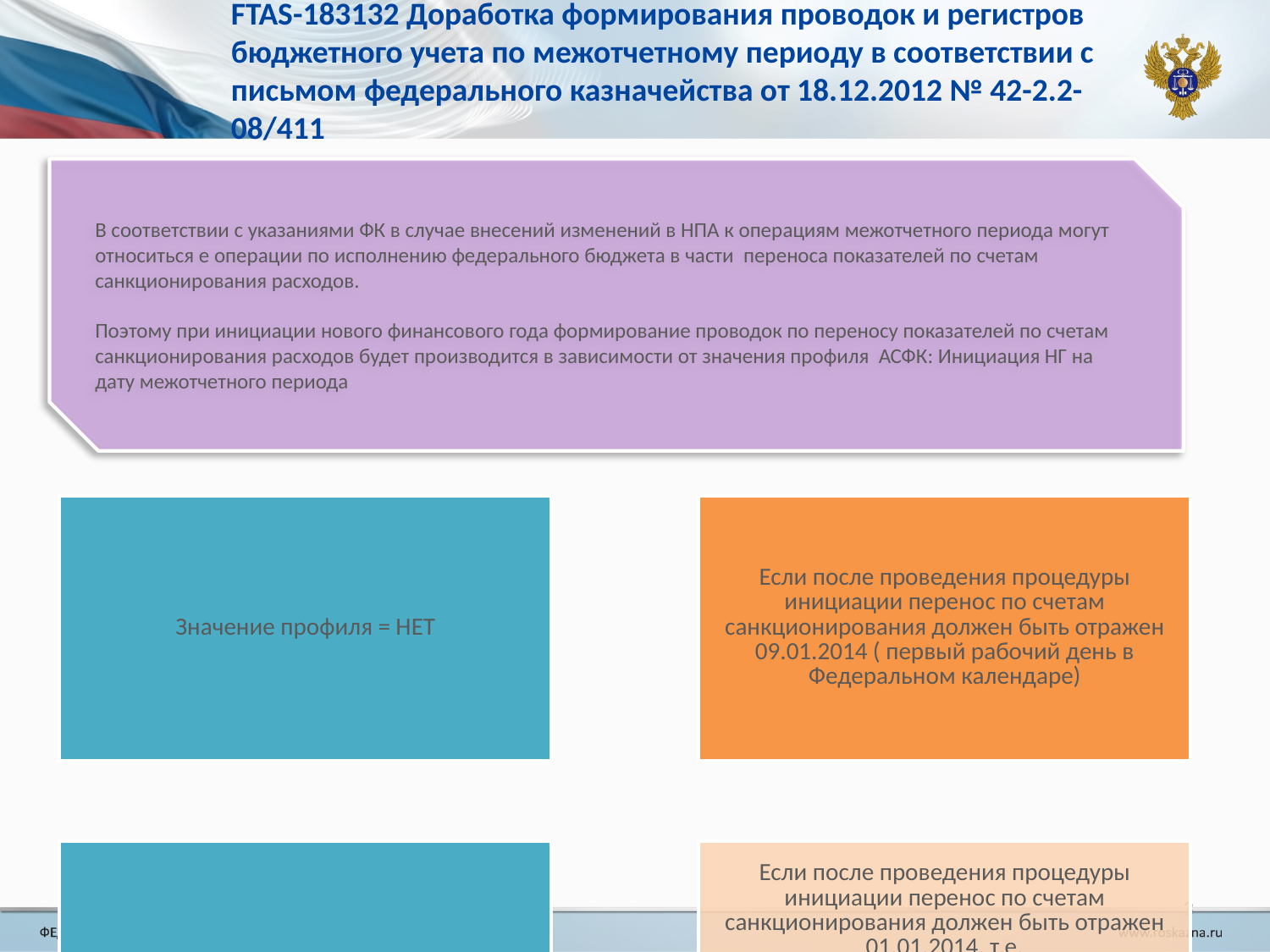

# FTAS-183132 Доработка формирования проводок и регистров бюджетного учета по межотчетному периоду в соответствии с письмом федерального казначейства от 18.12.2012 № 42-2.2-08/411
В соответствии с указаниями ФК в случае внесений изменений в НПА к операциям межотчетного периода могут относиться е операции по исполнению федерального бюджета в части  переноса показателей по счетам санкционирования расходов.

Поэтому при инициации нового финансового года формирование проводок по переносу показателей по счетам санкционирования расходов будет производится в зависимости от значения профиля  АСФК: Инициация НГ на дату межотчетного периода
Значение профиля = НЕТ
Если после проведения процедуры инициации перенос по счетам санкционирования должен быть отражен 09.01.2014 ( первый рабочий день в Федеральном календаре)
3